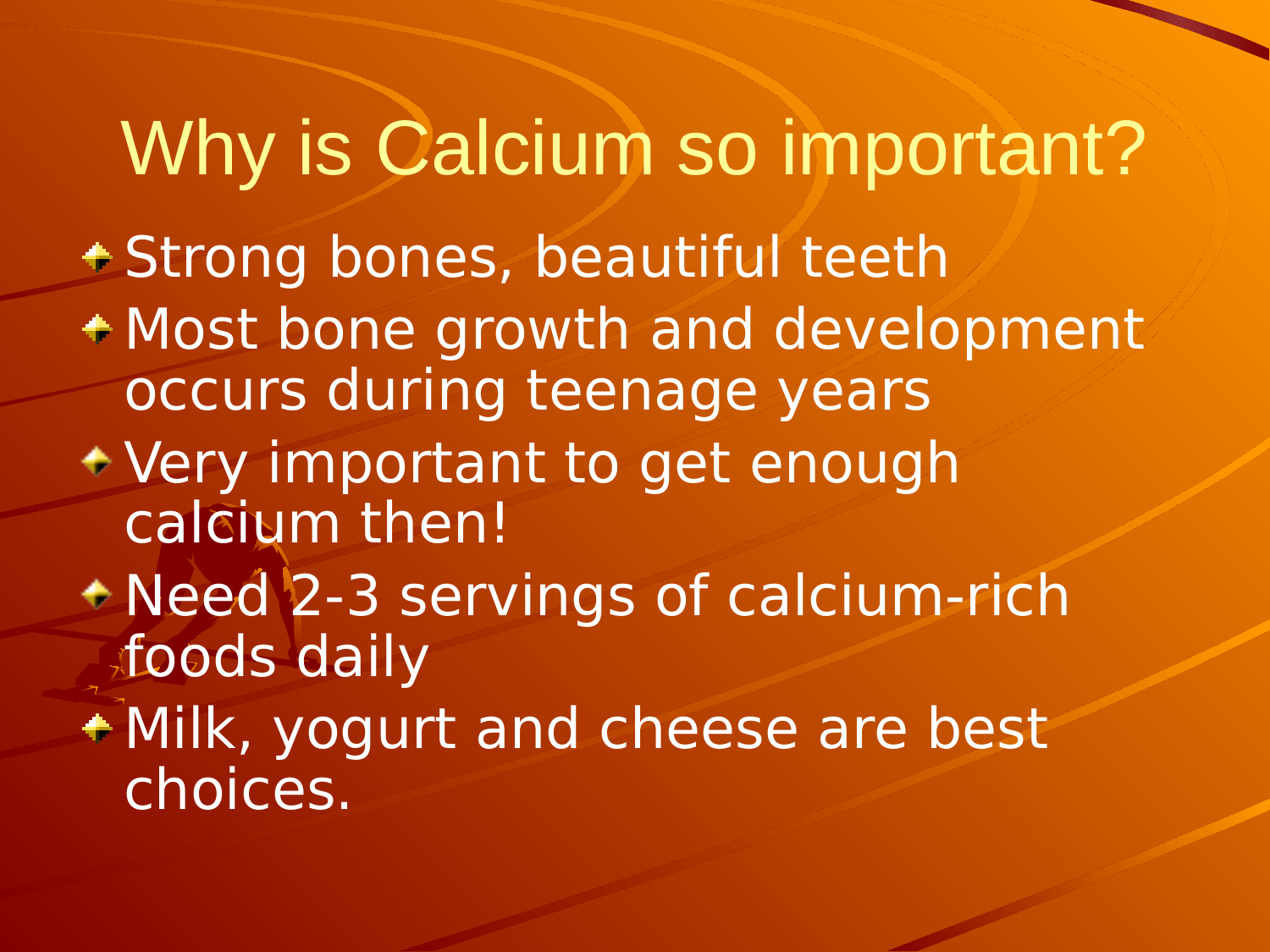

# Why is Calcium so important?
Strong bones, beautiful teeth
Most bone growth and development occurs during teenage years
Very important to get enough calcium then!
Need 2-3 servings of calcium-rich foods daily
Milk, yogurt and cheese are best choices.